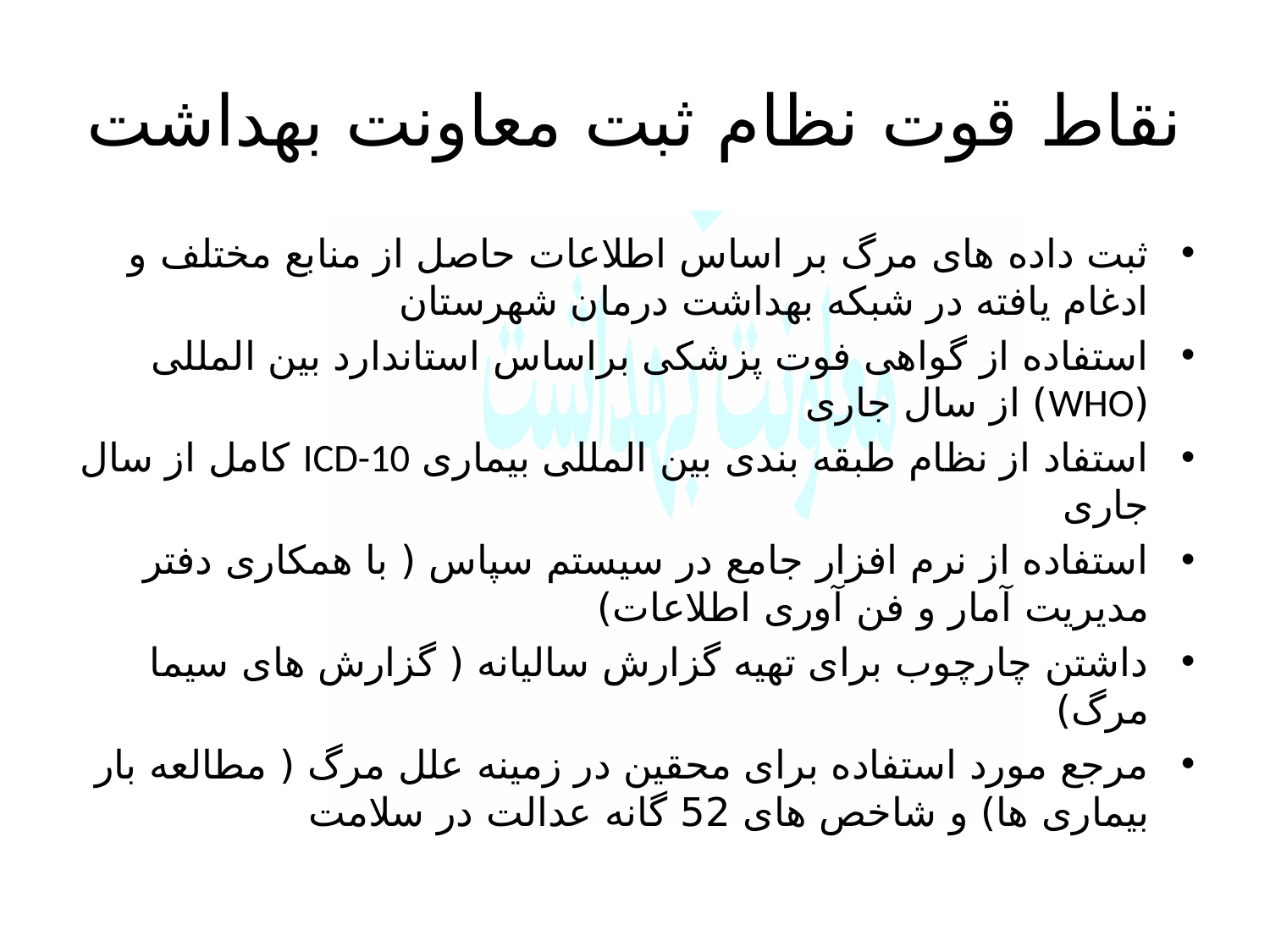

# نقاط قوت نظام ثبت معاونت بهداشت
ثبت داده های مرگ بر اساس اطلاعات حاصل از منابع مختلف و ادغام یافته در شبکه بهداشت درمان شهرستان
استفاده از گواهی فوت پزشکی براساس استاندارد بین المللی (WHO) از سال جاری
استفاد از نظام طبقه بندی بین المللی بیماری ICD-10 کامل از سال جاری
استفاده از نرم افزار جامع در سیستم سپاس ( با همکاری دفتر مدیریت آمار و فن آوری اطلاعات)
داشتن چارچوب برای تهیه گزارش سالیانه ( گزارش های سیما مرگ)
مرجع مورد استفاده برای محقین در زمینه علل مرگ ( مطالعه بار بیماری ها) و شاخص های 52 گانه عدالت در سلامت